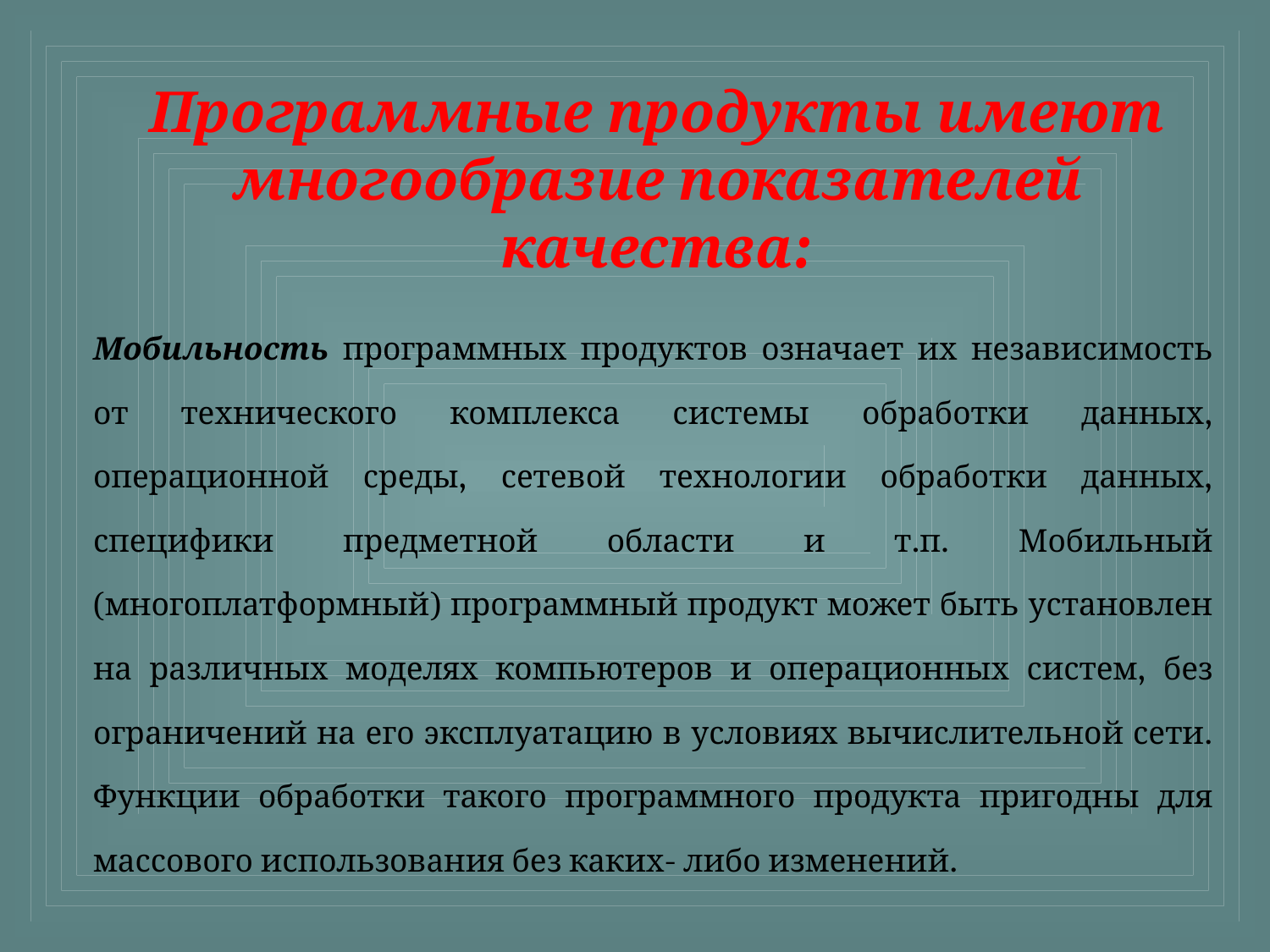

# Программные продукты имеют многообразие показателей качества:
	Мобильность программных продуктов означает их независимость от технического комплекса системы обработки данных, операционной среды, сетевой технологии обработки данных, специфики предметной области и т.п. Мобильный (многоплатформный) программный продукт может быть установлен на различных моделях компьютеров и операционных систем, без ограничений на его эксплуатацию в условиях вычислительной сети. Функции обработки такого программного продукта пригодны для массового использования без каких- либо изменений.